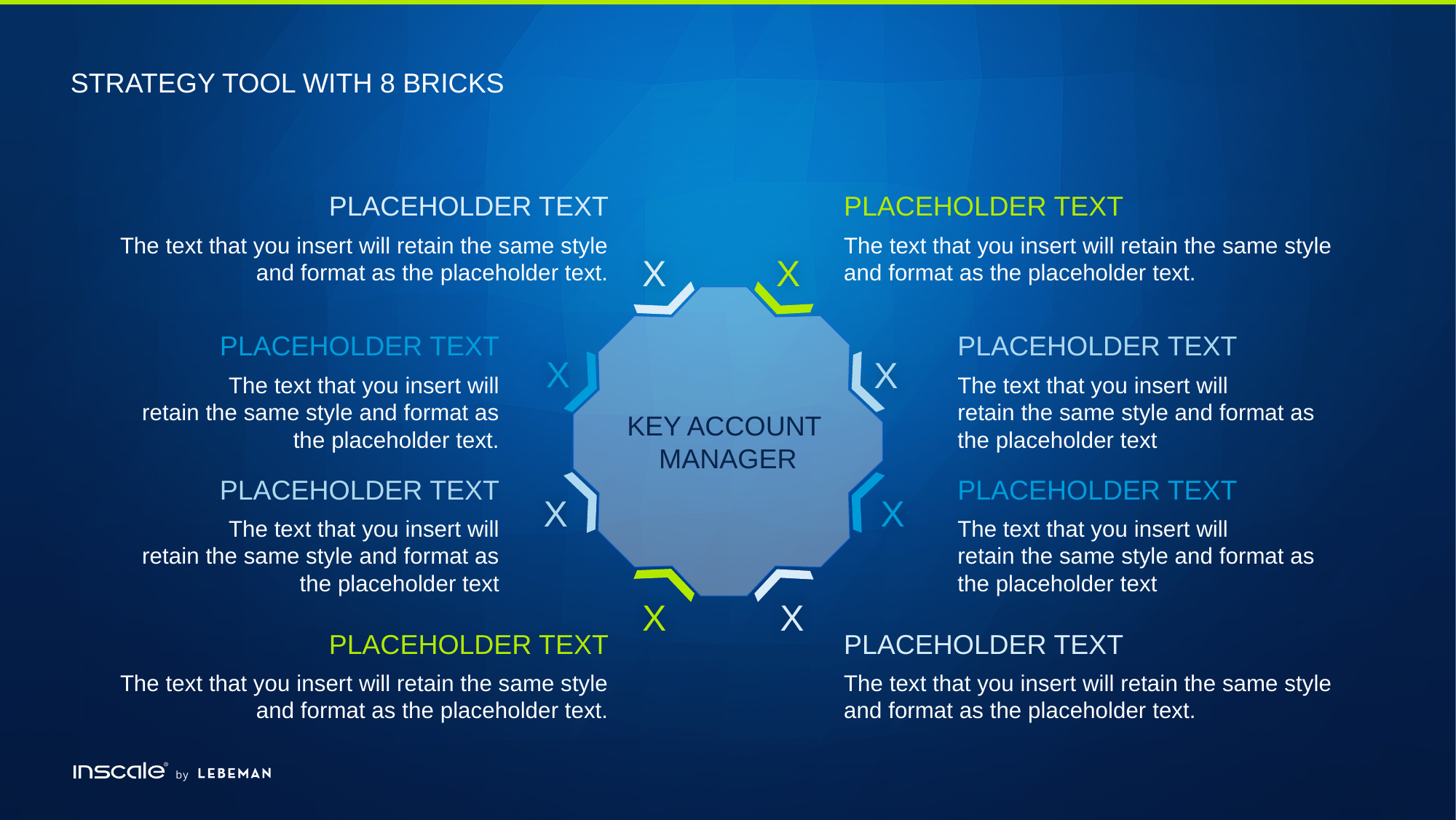

# Strategy tool with 8 bricks

PLACEHOLDER TEXT
The text that you insert will retain the same style
and format as the placeholder text.
PLACEHOLDER TEXT
The text that you insert will retain the same style
and format as the placeholder text.
X
X

Key Account
Manager
PLACEHOLDER TEXT
The text that you insert will
retain the same style and format as
the placeholder text.
PLACEHOLDER TEXT
The text that you insert will
retain the same style and format as
the placeholder text
X
X

PLACEHOLDER TEXT
The text that you insert will
retain the same style and format as
the placeholder text
PLACEHOLDER TEXT
The text that you insert will
retain the same style and format as
the placeholder text
X
X

X
X
PLACEHOLDER TEXT
The text that you insert will retain the same style
and format as the placeholder text.
PLACEHOLDER TEXT
The text that you insert will retain the same style
and format as the placeholder text.